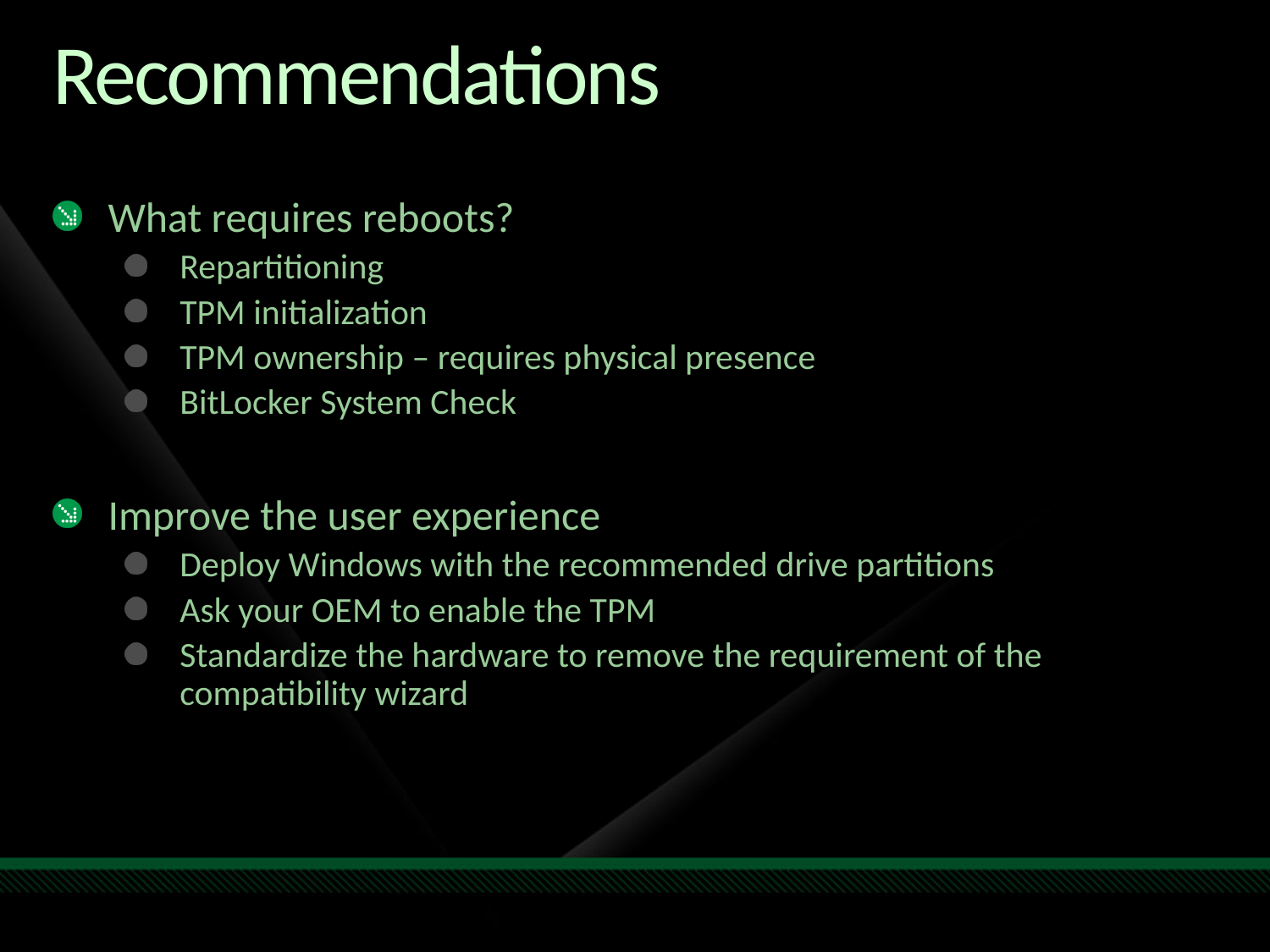

# Recommendations
What requires reboots?
Repartitioning
TPM initialization
TPM ownership – requires physical presence
BitLocker System Check

Improve the user experience
Deploy Windows with the recommended drive partitions
Ask your OEM to enable the TPM
Standardize the hardware to remove the requirement of the compatibility wizard